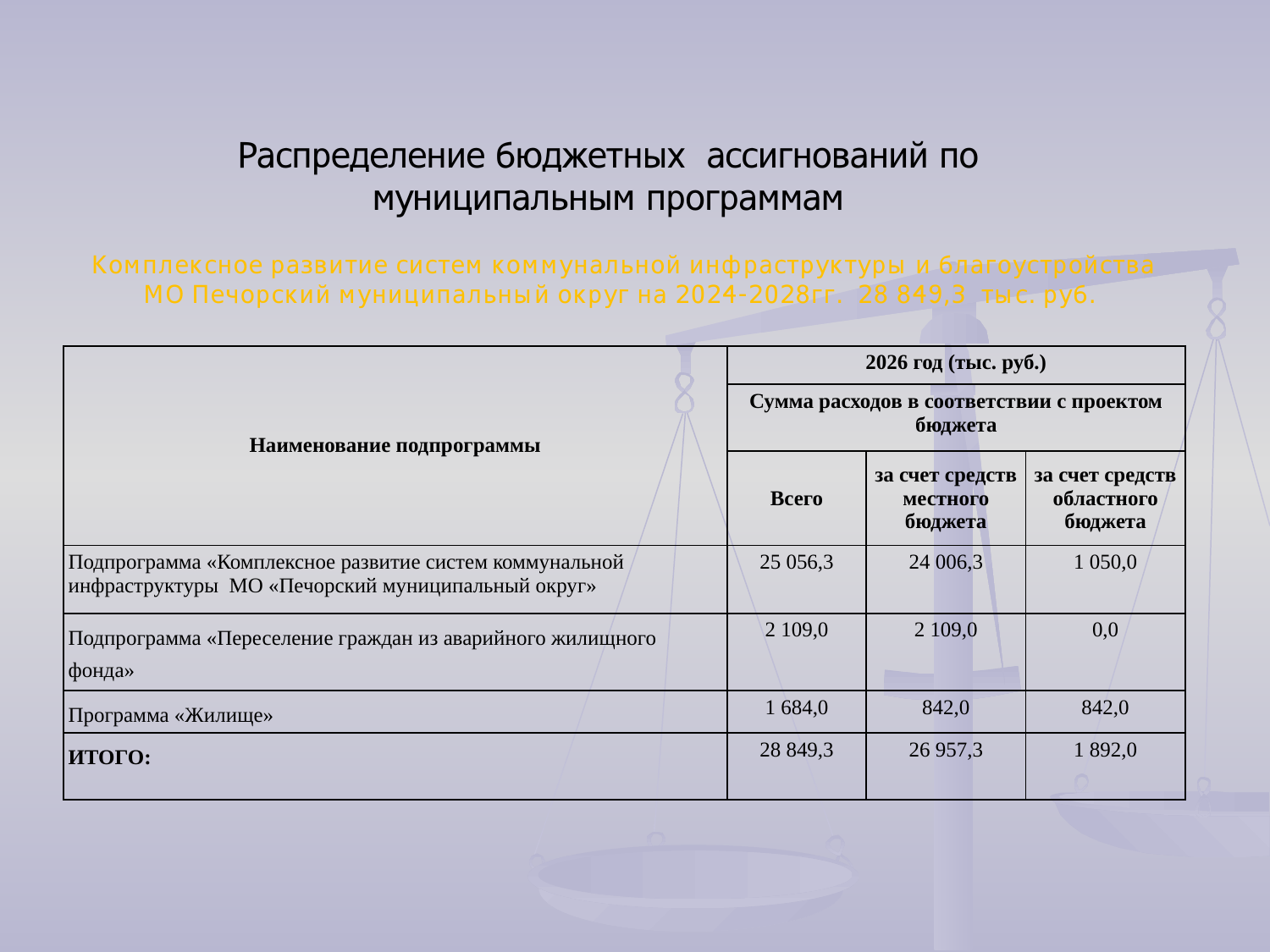

Распределение бюджетных  ассигнований по муниципальным программам
Комплексное развитие систем коммунальной инфраструктуры и благоустройства МО Печорский муниципальный округ на 2024-2028гг.  28 849,3  тыс. руб.
| Наименование подпрограммы | 2026 год (тыс. руб.) |  |  |
| --- | --- | --- | --- |
|  | Сумма расходов в соответствии с проектом бюджета |  |  |
|  | Всего | за счет средств местного бюджета | за счет средств областного бюджета |
| Подпрограмма «Комплексное развитие систем коммунальной инфраструктуры МО «Печорский муниципальный округ» | 25 056,3 | 24 006,3 | 1 050,0 |
| Подпрограмма «Переселение граждан из аварийного жилищного фонда» | 2 109,0 | 2 109,0 | 0,0 |
| Программа «Жилище» | 1 684,0 | 842,0 | 842,0 |
| ИТОГО: | 28 849,3 | 26 957,3 | 1 892,0 |